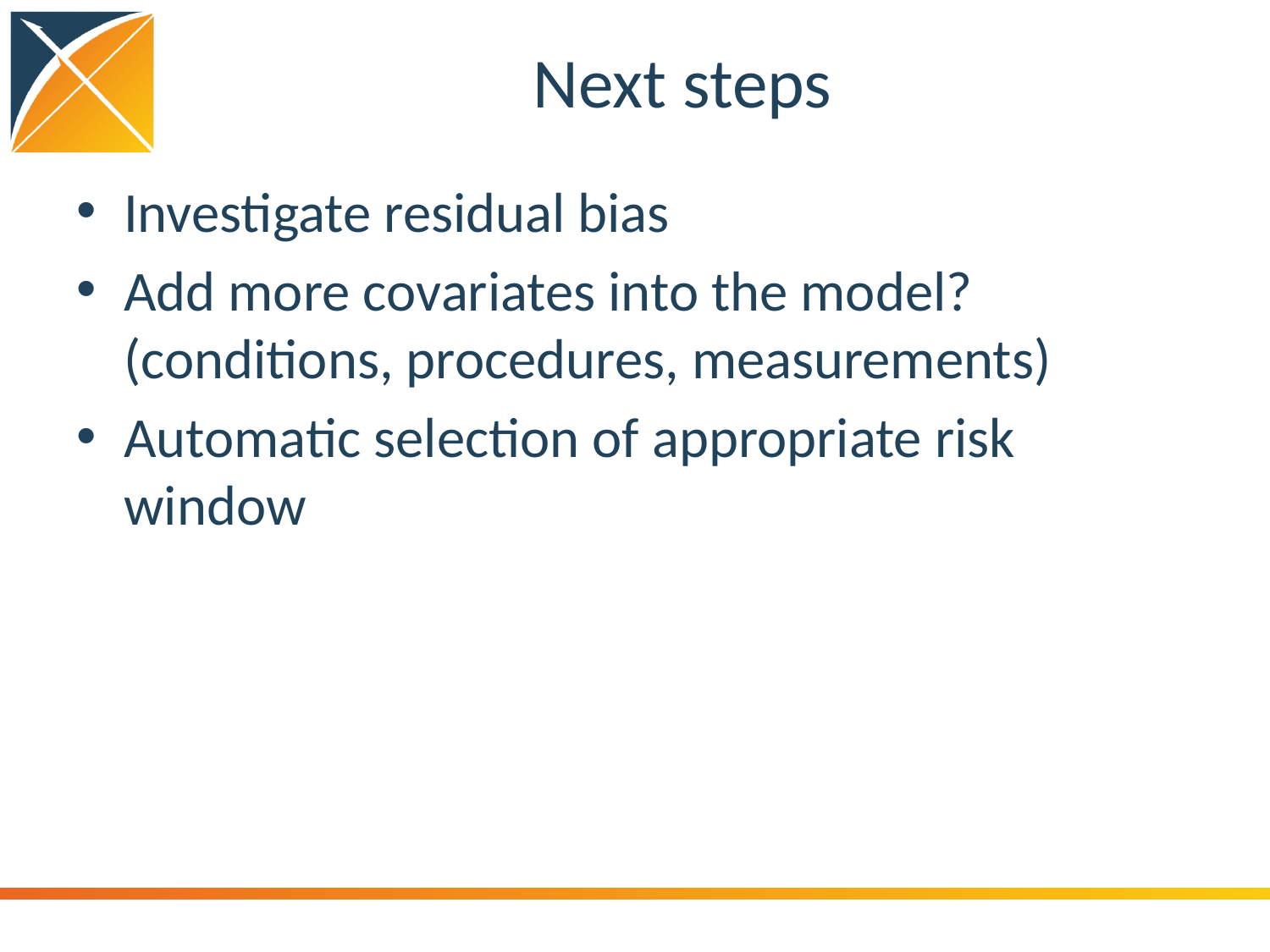

# Next steps
Investigate residual bias
Add more covariates into the model? (conditions, procedures, measurements)
Automatic selection of appropriate risk window